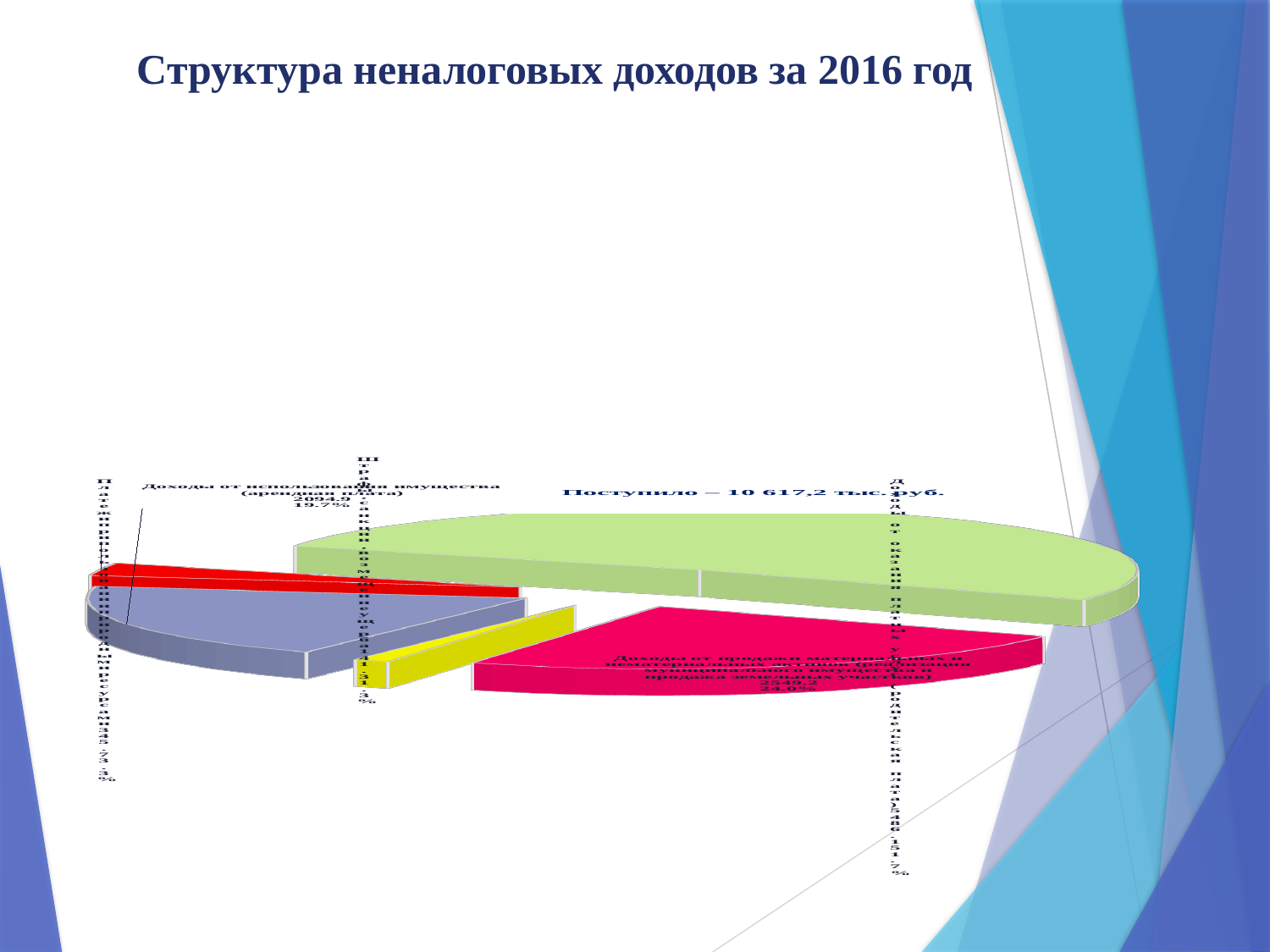

Структура неналоговых доходов за 2016 год

[unsupported chart]